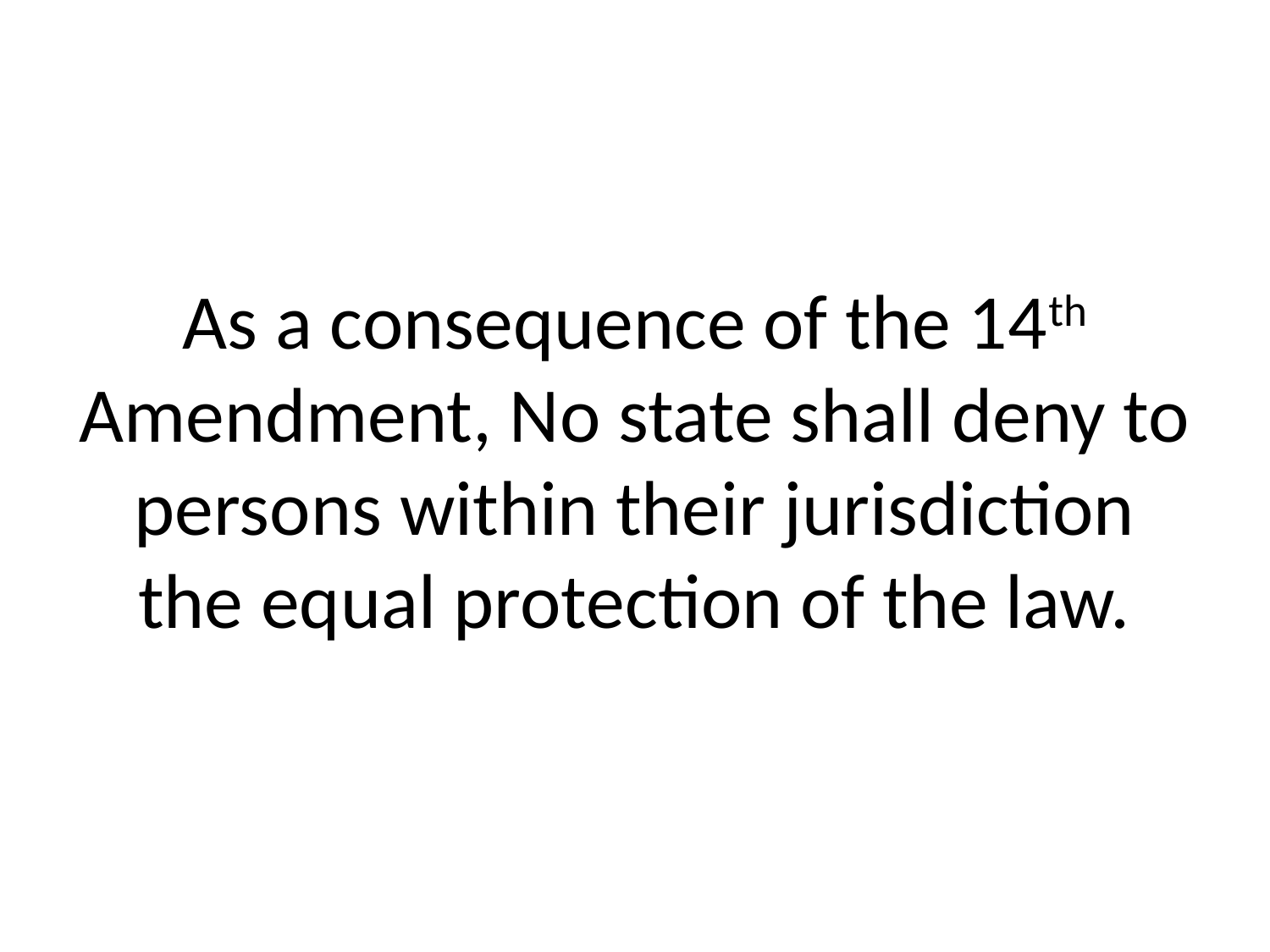

# As a consequence of the 14th Amendment, No state shall deny to persons within their jurisdiction the equal protection of the law.